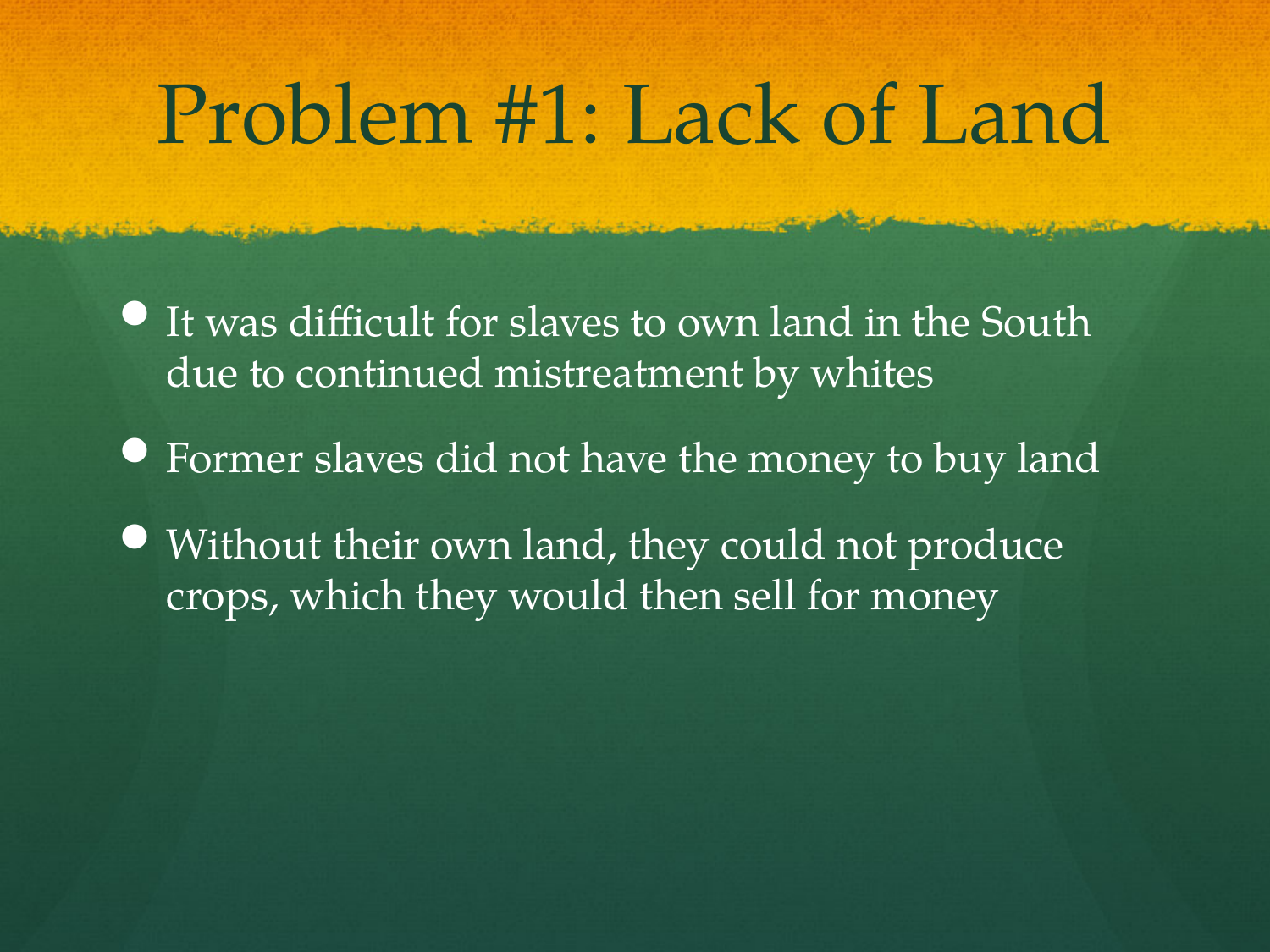

# Problem #1: Lack of Land
It was difficult for slaves to own land in the South due to continued mistreatment by whites
Former slaves did not have the money to buy land
Without their own land, they could not produce crops, which they would then sell for money